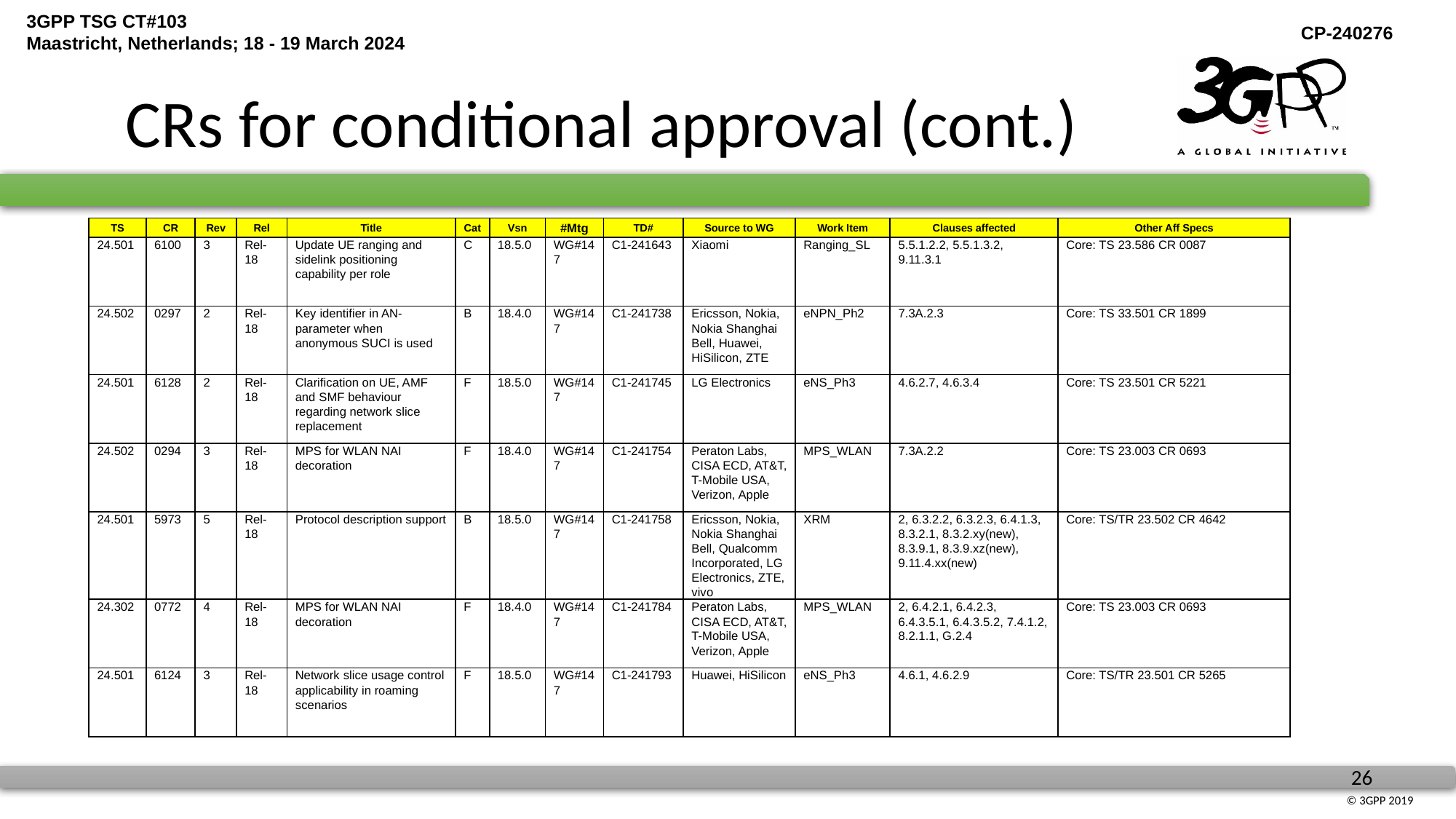

# CRs for conditional approval (cont.)
| TS | CR | Rev | Rel | Title | Cat | Vsn | #Mtg | TD# | Source to WG | Work Item | Clauses affected | Other Aff Specs |
| --- | --- | --- | --- | --- | --- | --- | --- | --- | --- | --- | --- | --- |
| 24.501 | 6100 | 3 | Rel-18 | Update UE ranging and sidelink positioning capability per role | C | 18.5.0 | WG#147 | C1-241643 | Xiaomi | Ranging\_SL | 5.5.1.2.2, 5.5.1.3.2, 9.11.3.1 | Core: TS 23.586 CR 0087 |
| 24.502 | 0297 | 2 | Rel-18 | Key identifier in AN-parameter when anonymous SUCI is used | B | 18.4.0 | WG#147 | C1-241738 | Ericsson, Nokia, Nokia Shanghai Bell, Huawei, HiSilicon, ZTE | eNPN\_Ph2 | 7.3A.2.3 | Core: TS 33.501 CR 1899 |
| 24.501 | 6128 | 2 | Rel-18 | Clarification on UE, AMF and SMF behaviour regarding network slice replacement | F | 18.5.0 | WG#147 | C1-241745 | LG Electronics | eNS\_Ph3 | 4.6.2.7, 4.6.3.4 | Core: TS 23.501 CR 5221 |
| 24.502 | 0294 | 3 | Rel-18 | MPS for WLAN NAI decoration | F | 18.4.0 | WG#147 | C1-241754 | Peraton Labs, CISA ECD, AT&T, T-Mobile USA, Verizon, Apple | MPS\_WLAN | 7.3A.2.2 | Core: TS 23.003 CR 0693 |
| 24.501 | 5973 | 5 | Rel-18 | Protocol description support | B | 18.5.0 | WG#147 | C1-241758 | Ericsson, Nokia, Nokia Shanghai Bell, Qualcomm Incorporated, LG Electronics, ZTE, vivo | XRM | 2, 6.3.2.2, 6.3.2.3, 6.4.1.3, 8.3.2.1, 8.3.2.xy(new), 8.3.9.1, 8.3.9.xz(new), 9.11.4.xx(new) | Core: TS/TR 23.502 CR 4642 |
| 24.302 | 0772 | 4 | Rel-18 | MPS for WLAN NAI decoration | F | 18.4.0 | WG#147 | C1-241784 | Peraton Labs, CISA ECD, AT&T, T-Mobile USA, Verizon, Apple | MPS\_WLAN | 2, 6.4.2.1, 6.4.2.3, 6.4.3.5.1, 6.4.3.5.2, 7.4.1.2, 8.2.1.1, G.2.4 | Core: TS 23.003 CR 0693 |
| 24.501 | 6124 | 3 | Rel-18 | Network slice usage control applicability in roaming scenarios | F | 18.5.0 | WG#147 | C1-241793 | Huawei, HiSilicon | eNS\_Ph3 | 4.6.1, 4.6.2.9 | Core: TS/TR 23.501 CR 5265 |